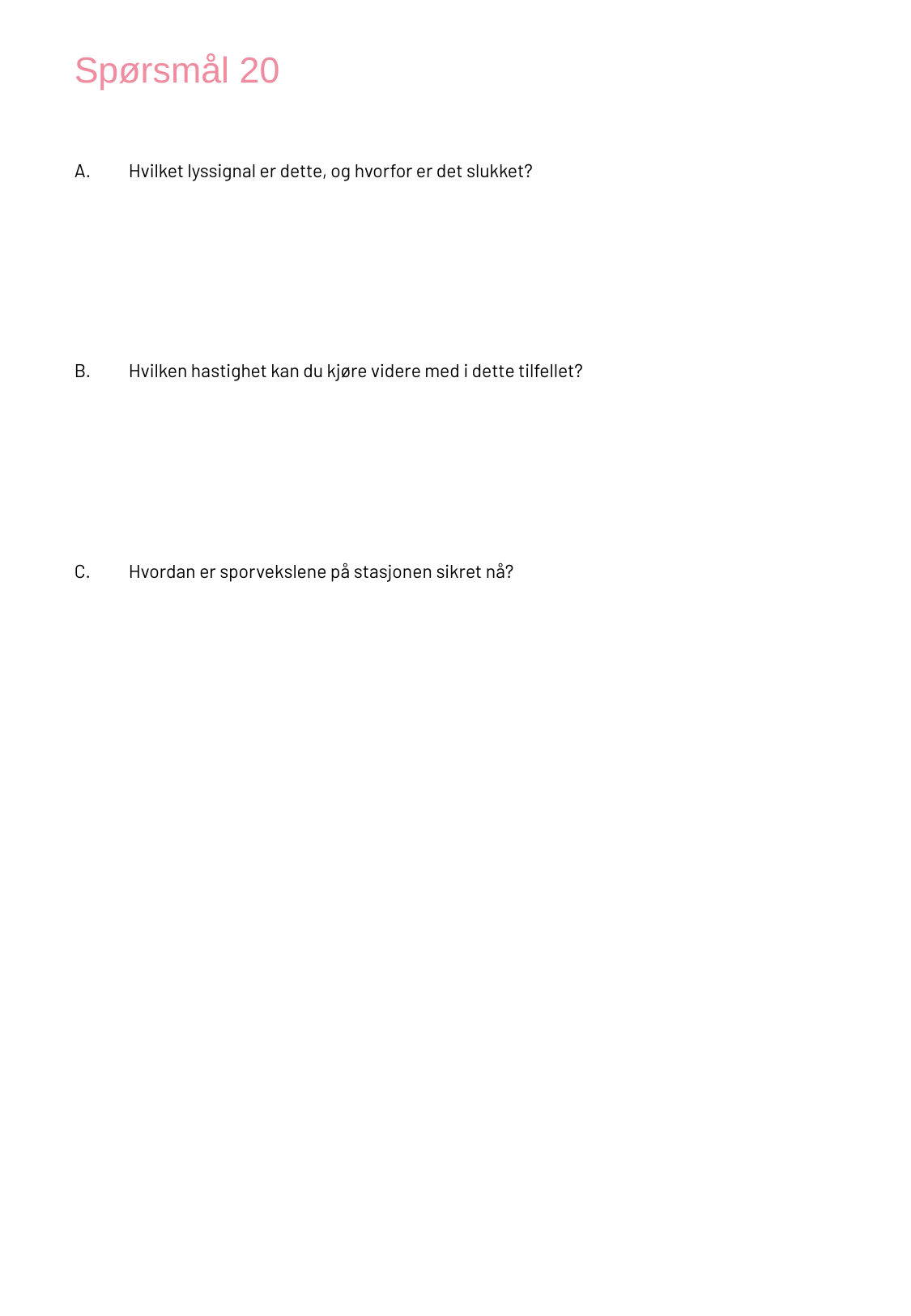

Spørsmål 20
Hvilket lyssignal er dette, og hvorfor er det slukket?

Hvilken hastighet kan du kjøre videre med i dette tilfellet?

Hvordan er sporvekslene på stasjonen sikret nå?